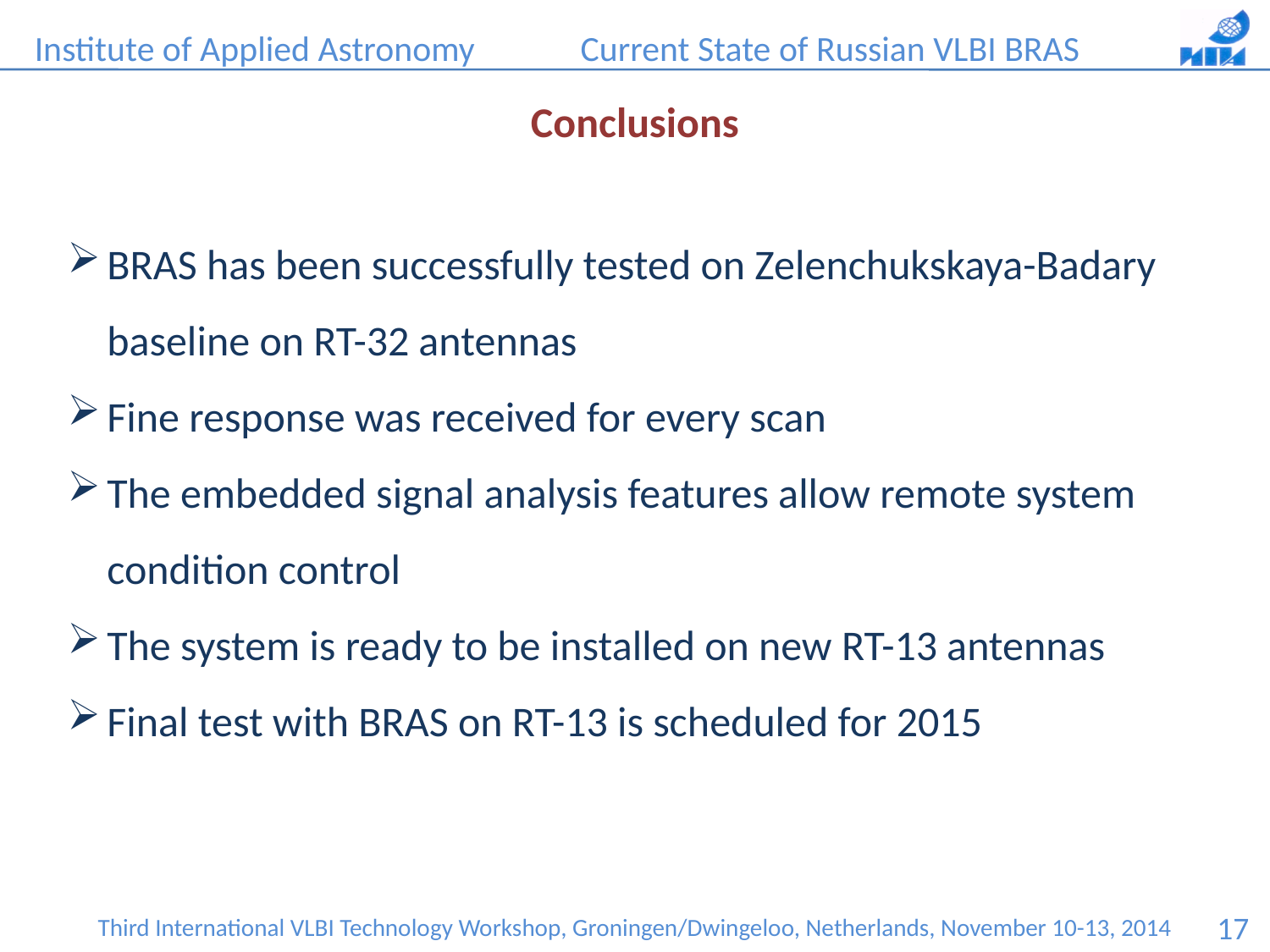

Conclusions
BRAS has been successfully tested on Zelenchukskaya-Badary baseline on RT-32 antennas
Fine response was received for every scan
The embedded signal analysis features allow remote system condition control
The system is ready to be installed on new RT-13 antennas
Final test with BRAS on RT-13 is scheduled for 2015